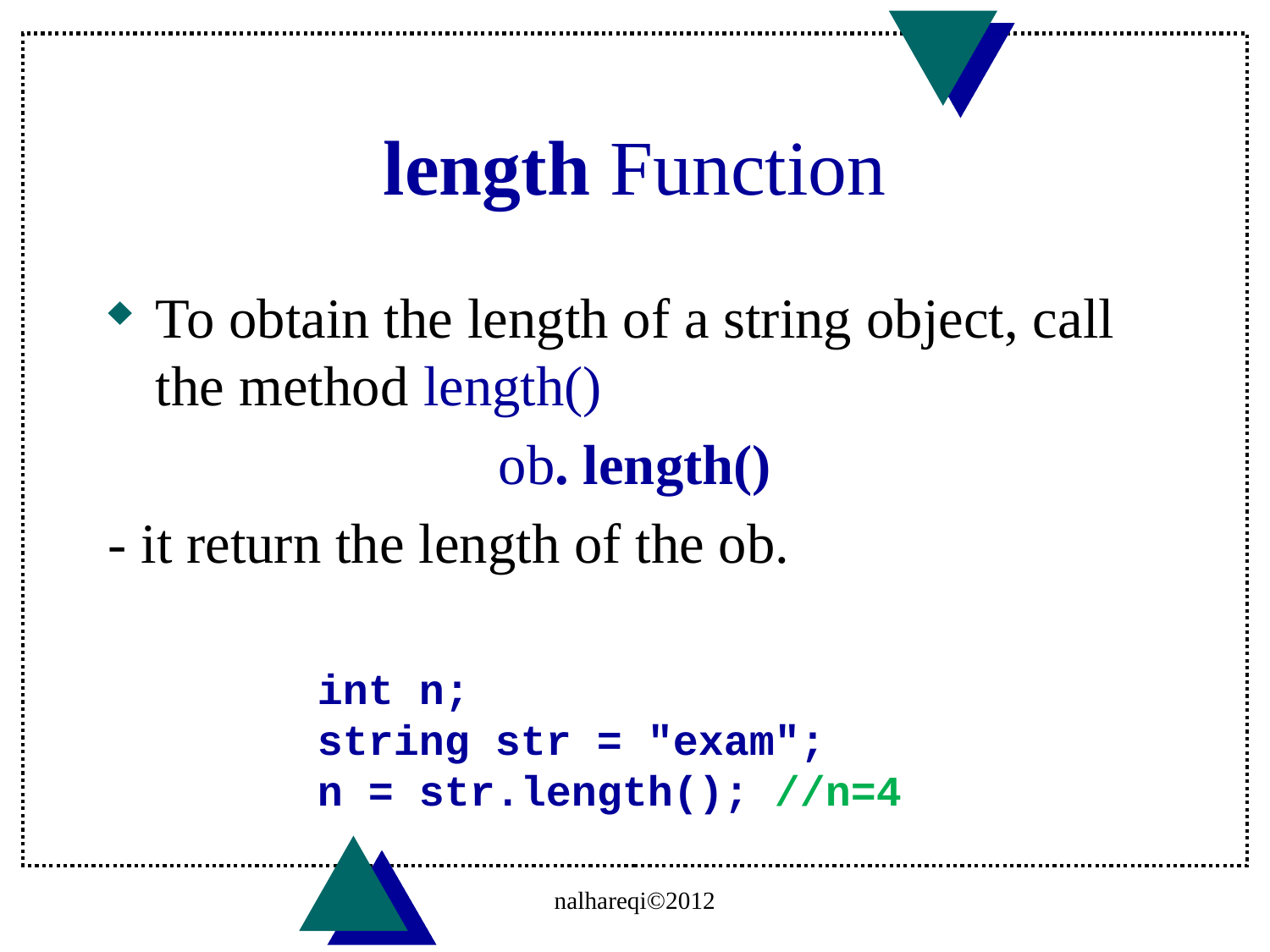

# length Function
To obtain the length of a string object, call the method length()
ob. length()
- it return the length of the ob.
int n;
string str = "exam";
n = str.length(); //n=4
nalhareqi©2012